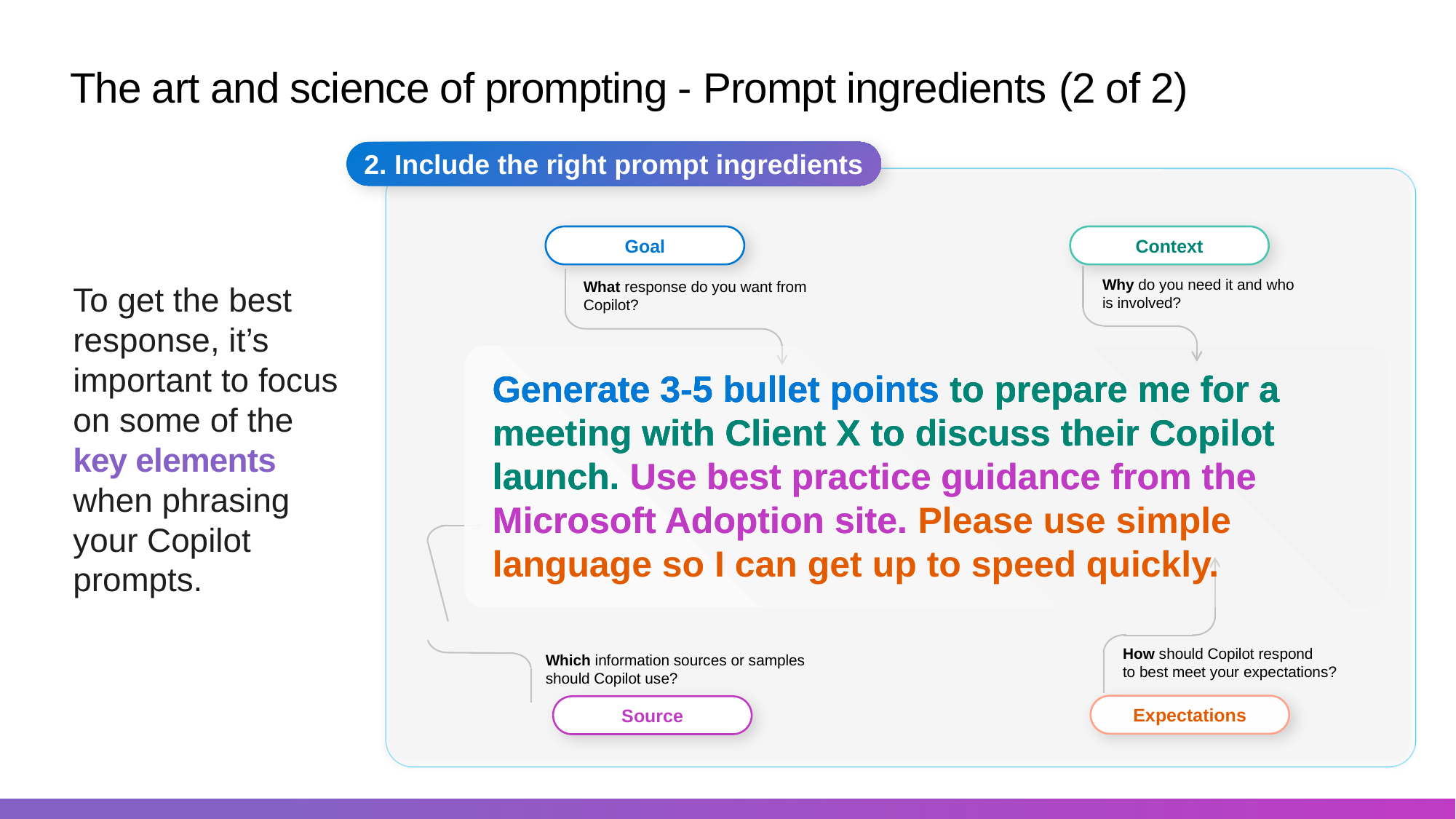

# The art and science of prompting - Prompt ingredients (2 of 2)
2. Include the right prompt ingredients

Goal
Context

To get the best response, it’s important to focus on some of the key elements when phrasing your Copilot prompts.
Why do you need it and who is involved?
What response do you want from Copilot?

Generate 3-5 bullet points
Generate 3-5 bullet points to prepare me for a meeting with Client X to discuss their Copilot launch.
Generate 3-5 bullet points to prepare me for a meeting with Client X to discuss their Copilot launch. Use best practice guidance from the Microsoft Adoption site.
Generate 3-5 bullet points to prepare me for a meeting with Client X to discuss their Copilot launch. Use best practice guidance from the Microsoft Adoption site. Please use simple language so I can get up to speed quickly.

Generate 3-5 bullet points

How should Copilot respond
to best meet your expectations?
to prepare me for a meeting with Client X to discuss their “Phase 3+” brand campaign.
Which information sources or samples should Copilot use?

Focus on Email and Teams chats since June.
Expectations
Source
Please use simple language so I can get up to speed quickly.